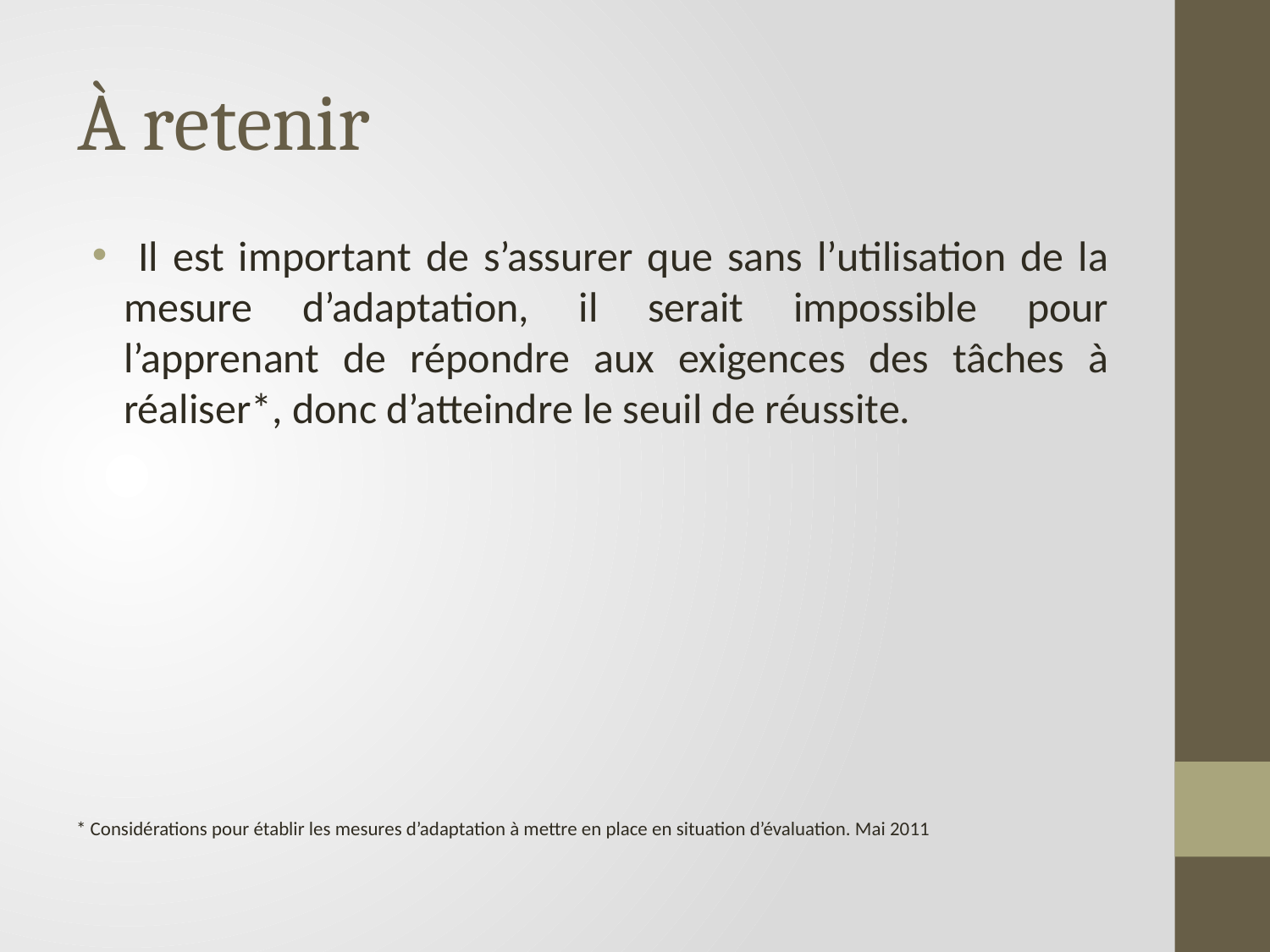

# À retenir
 Il est important de s’assurer que sans l’utilisation de la mesure d’adaptation, il serait impossible pour l’apprenant de répondre aux exigences des tâches à réaliser*, donc d’atteindre le seuil de réussite.

* Considérations pour établir les mesures d’adaptation à mettre en place en situation d’évaluation. Mai 2011